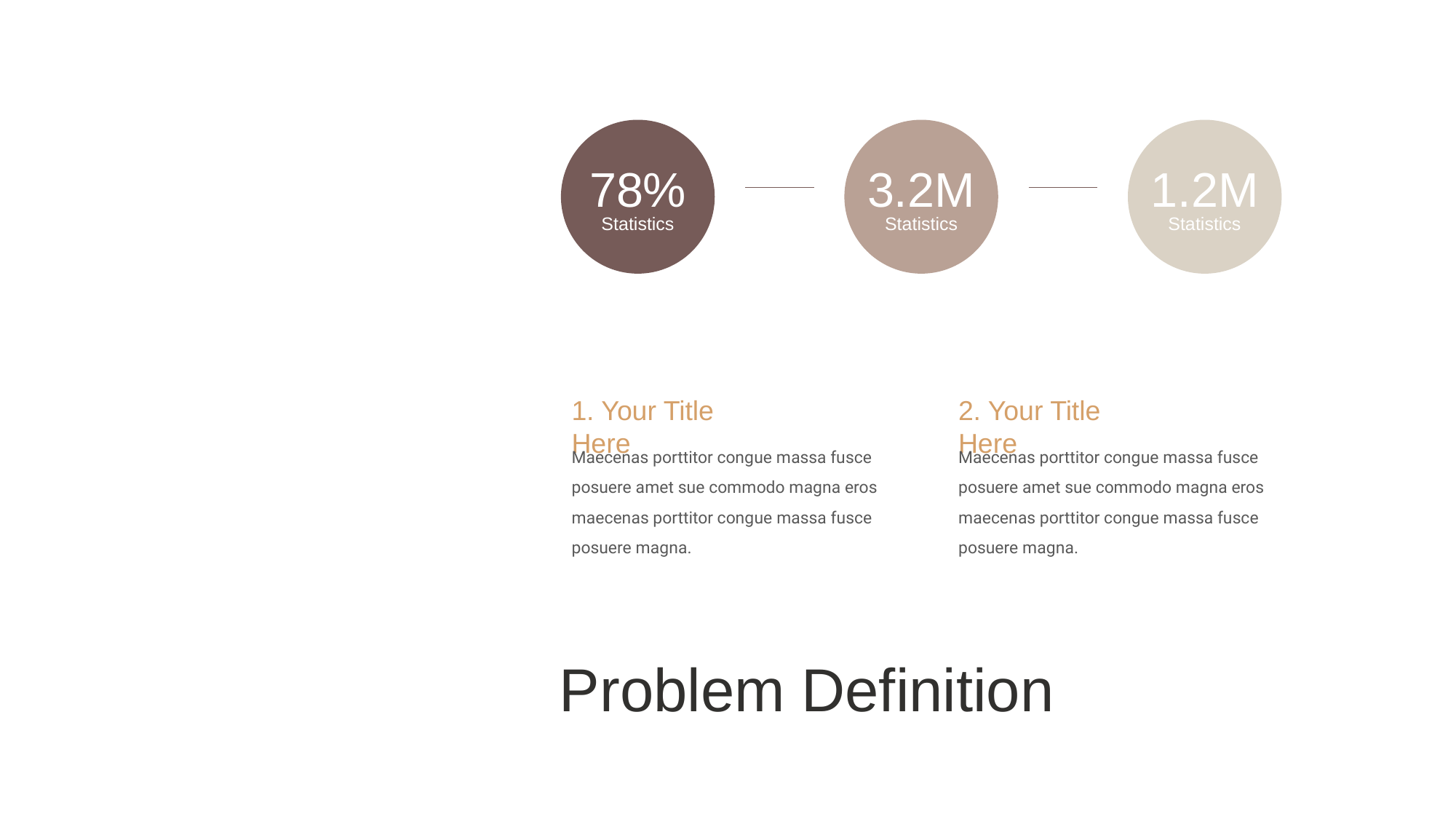

78%
Statistics
3.2M
Statistics
1.2M
Statistics
1. Your Title Here
2. Your Title Here
Maecenas porttitor congue massa fusce posuere amet sue commodo magna eros maecenas porttitor congue massa fusce posuere magna.
Maecenas porttitor congue massa fusce posuere amet sue commodo magna eros maecenas porttitor congue massa fusce posuere magna.
Problem Definition